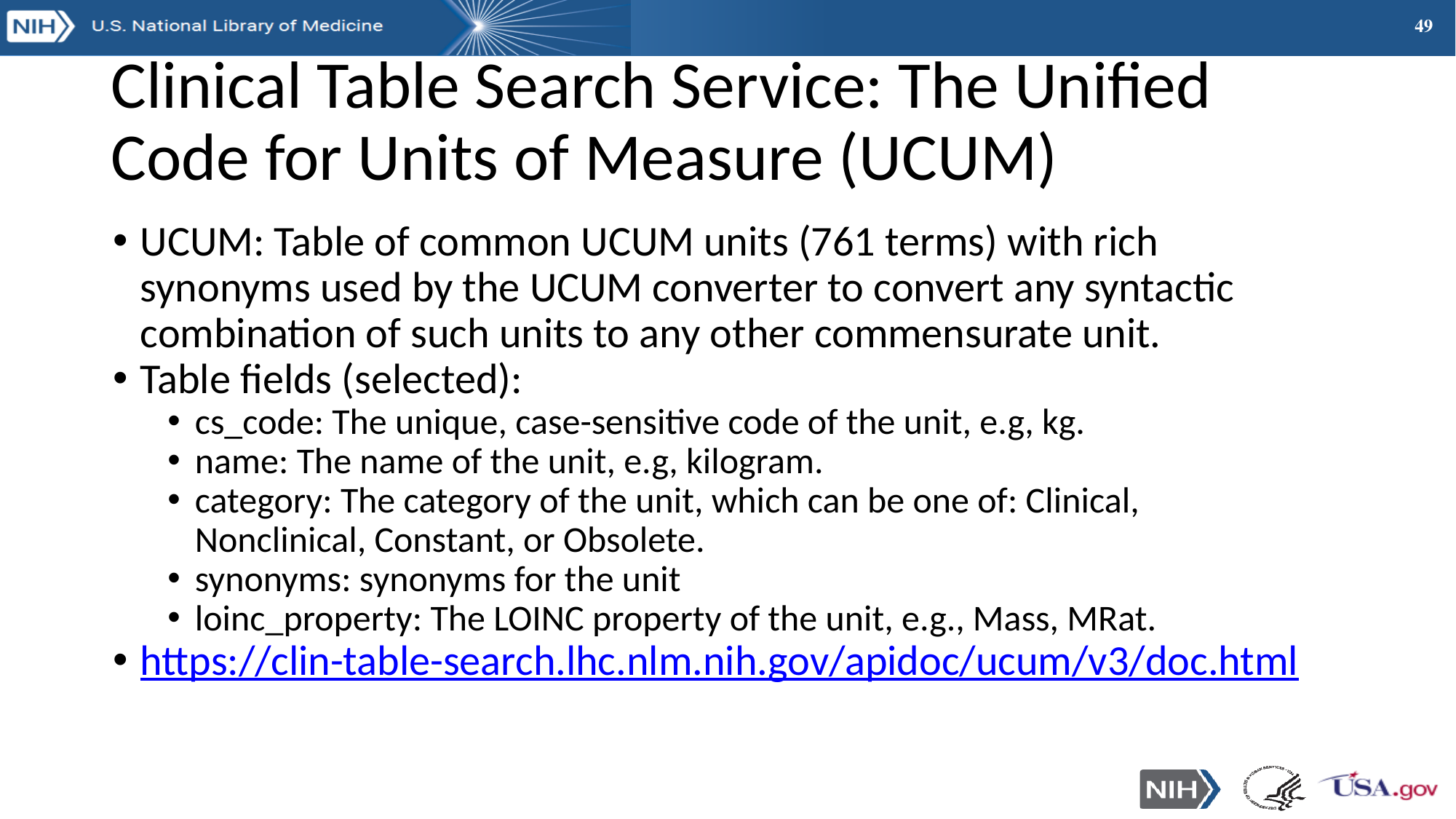

# Clinical Table Search Service: The Unified Code for Units of Measure (UCUM)
UCUM: Table of common UCUM units (761 terms) with rich synonyms used by the UCUM converter to convert any syntactic combination of such units to any other commensurate unit.
Table fields (selected):
cs_code: The unique, case-sensitive code of the unit, e.g, kg.
name: The name of the unit, e.g, kilogram.
category: The category of the unit, which can be one of: Clinical, Nonclinical, Constant, or Obsolete.
synonyms: synonyms for the unit
loinc_property: The LOINC property of the unit, e.g., Mass, MRat.
https://clin-table-search.lhc.nlm.nih.gov/apidoc/ucum/v3/doc.html